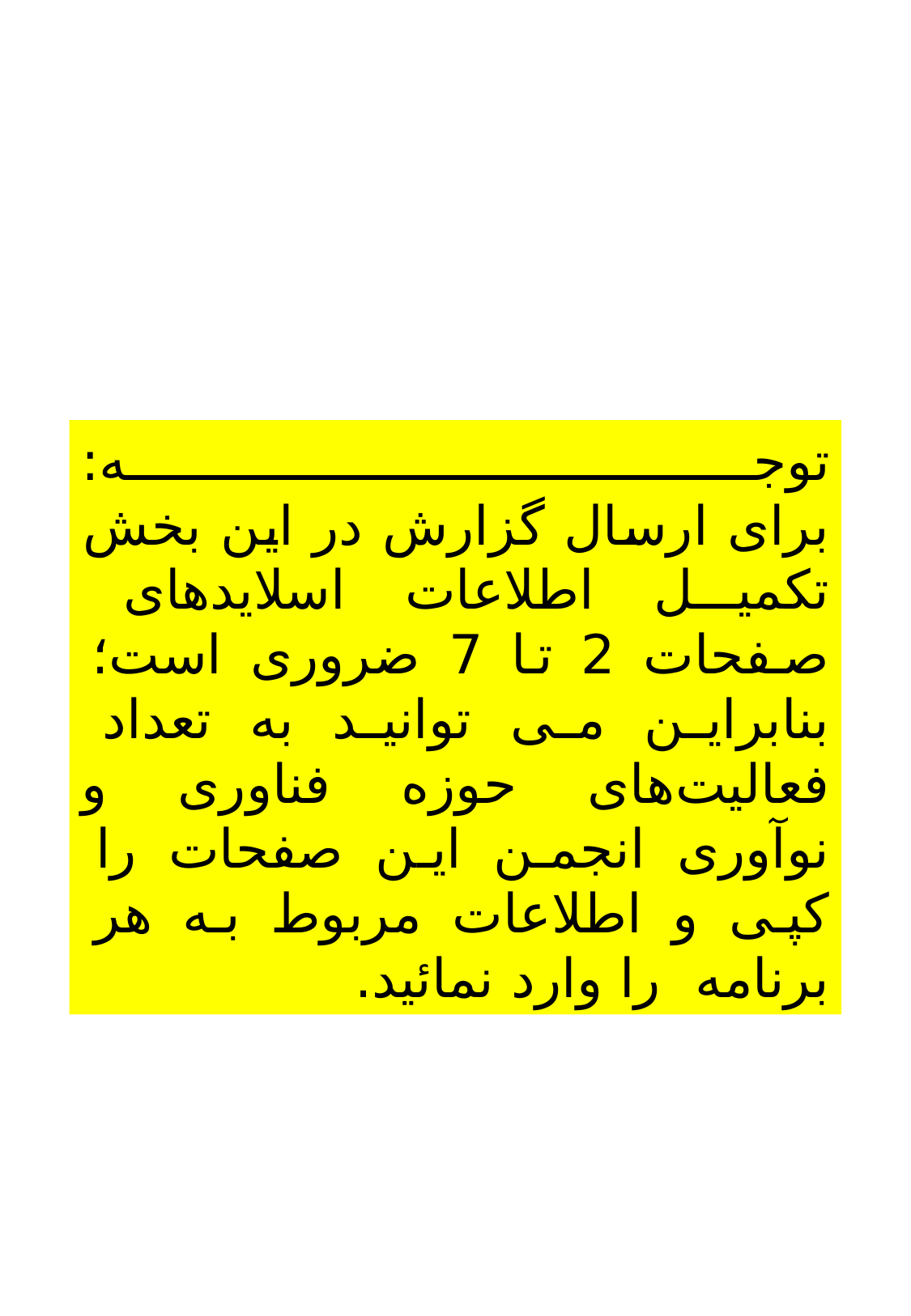

توجه:
برای ارسال گزارش در این بخش تکمیل اطلاعات اسلایدهای صفحات 2 تا 7 ضروری است؛ بنابراین می توانید به تعداد فعالیت‌های حوزه فناوری و نوآوری انجمن این صفحات را کپی و اطلاعات مربوط به هر برنامه  را وارد نمائید.